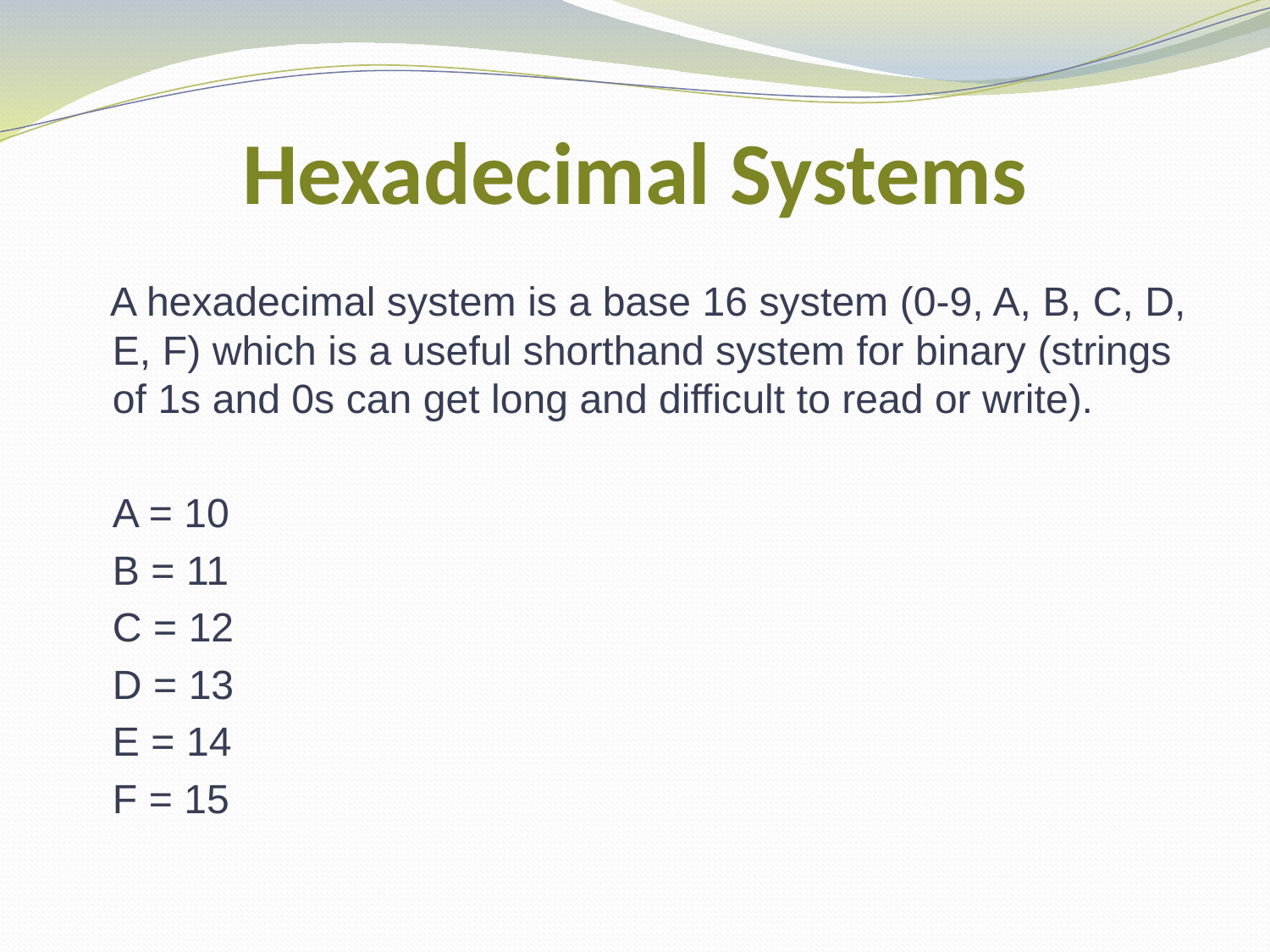

# Hexadecimal Systems
   A hexadecimal system is a base 16 system (0-9, A, B, C, D, E, F) which is a useful shorthand system for binary (strings of 1s and 0s can get long and difficult to read or write).

			A = 10
			B = 11
			C = 12
			D = 13
			E = 14
			F = 15